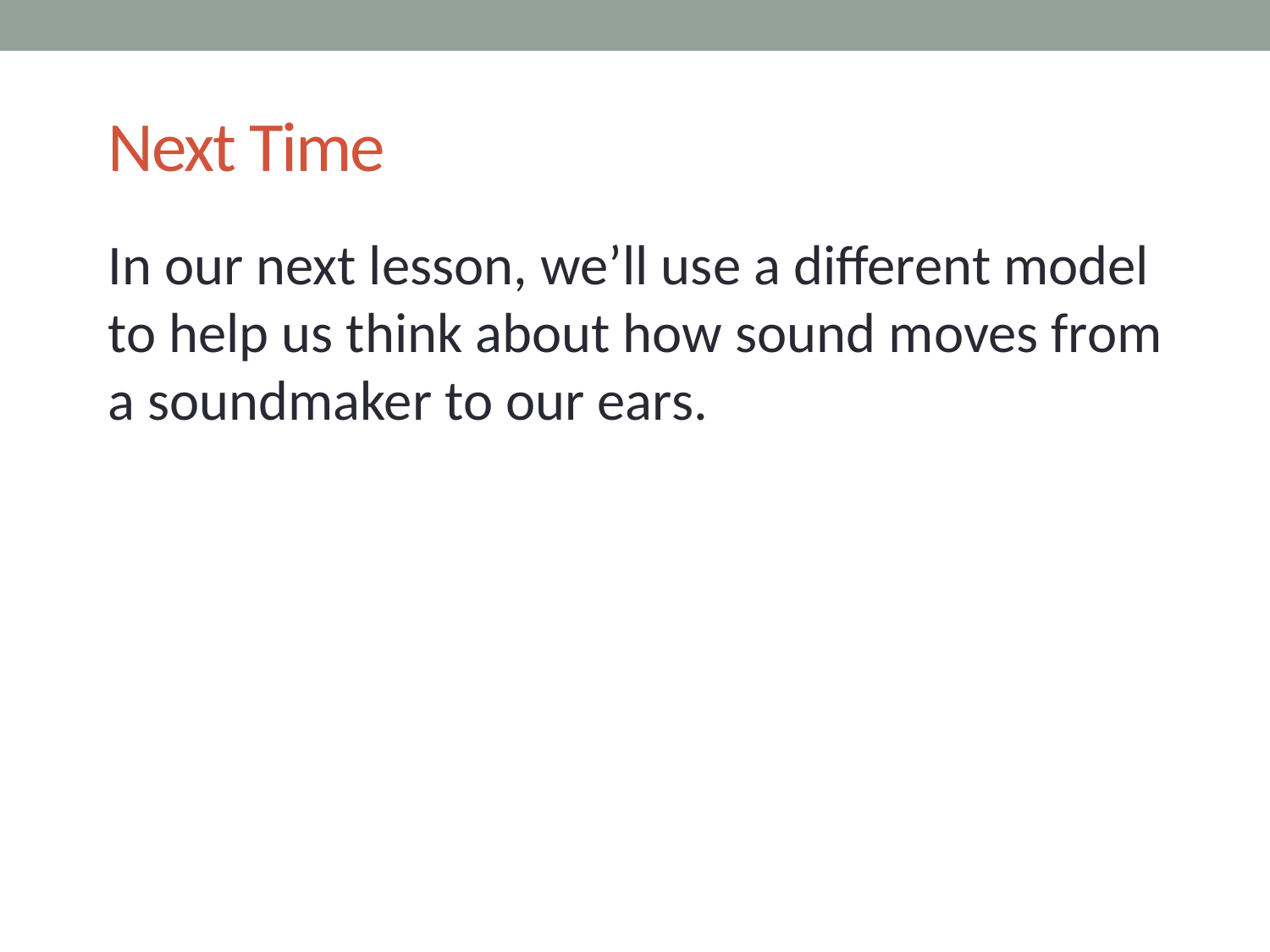

# Next Time
In our next lesson, we’ll use a different model to help us think about how sound moves from a soundmaker to our ears.